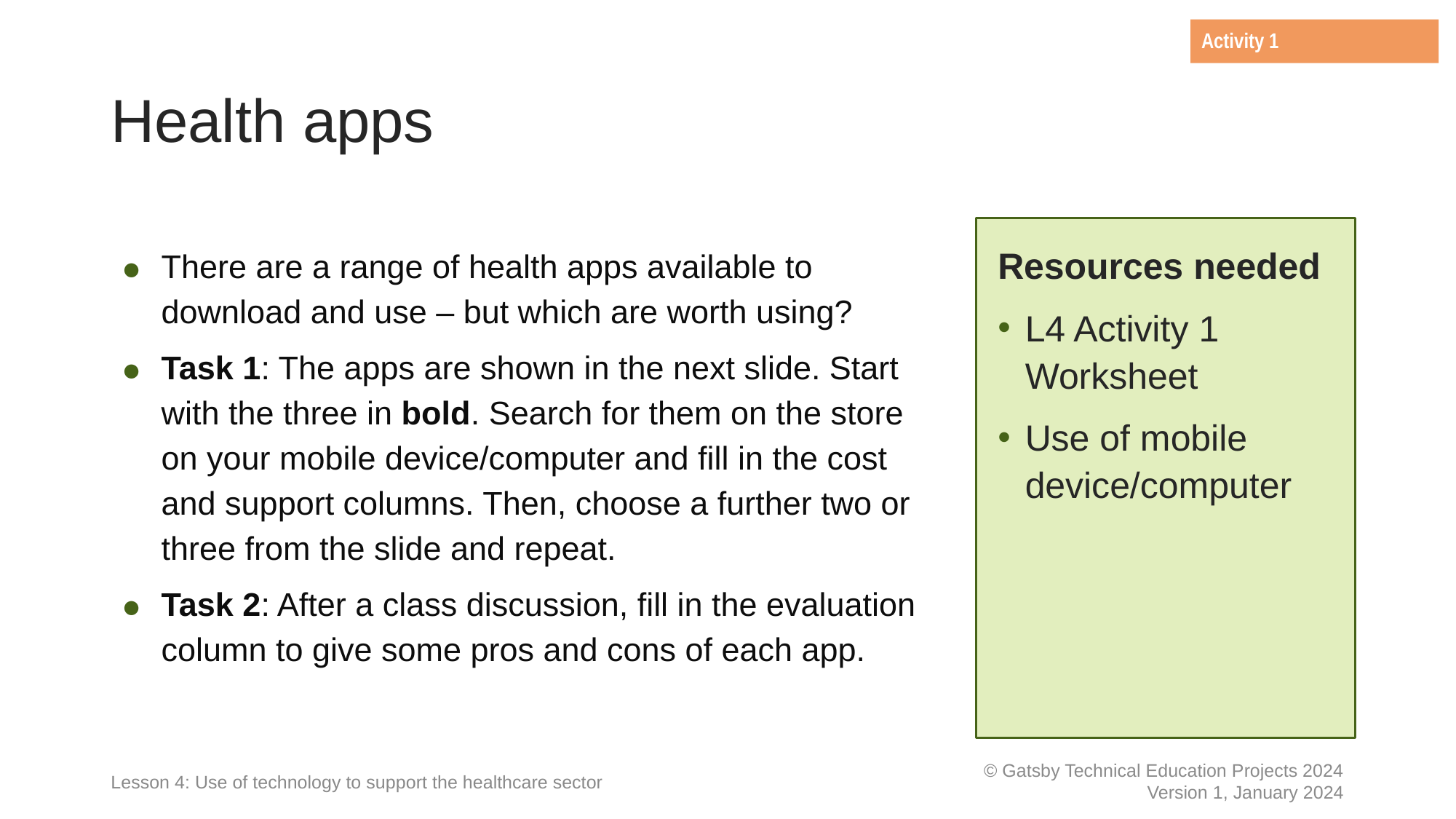

Activity 1
# Health apps
There are a range of health apps available to download and use – but which are worth using?
Task 1: The apps are shown in the next slide. Start with the three in bold. Search for them on the store on your mobile device/computer and fill in the cost and support columns. Then, choose a further two or three from the slide and repeat.
Task 2: After a class discussion, fill in the evaluation column to give some pros and cons of each app.
Resources needed
L4 Activity 1 Worksheet
Use of mobile device/computer
Lesson 4: Use of technology to support the healthcare sector